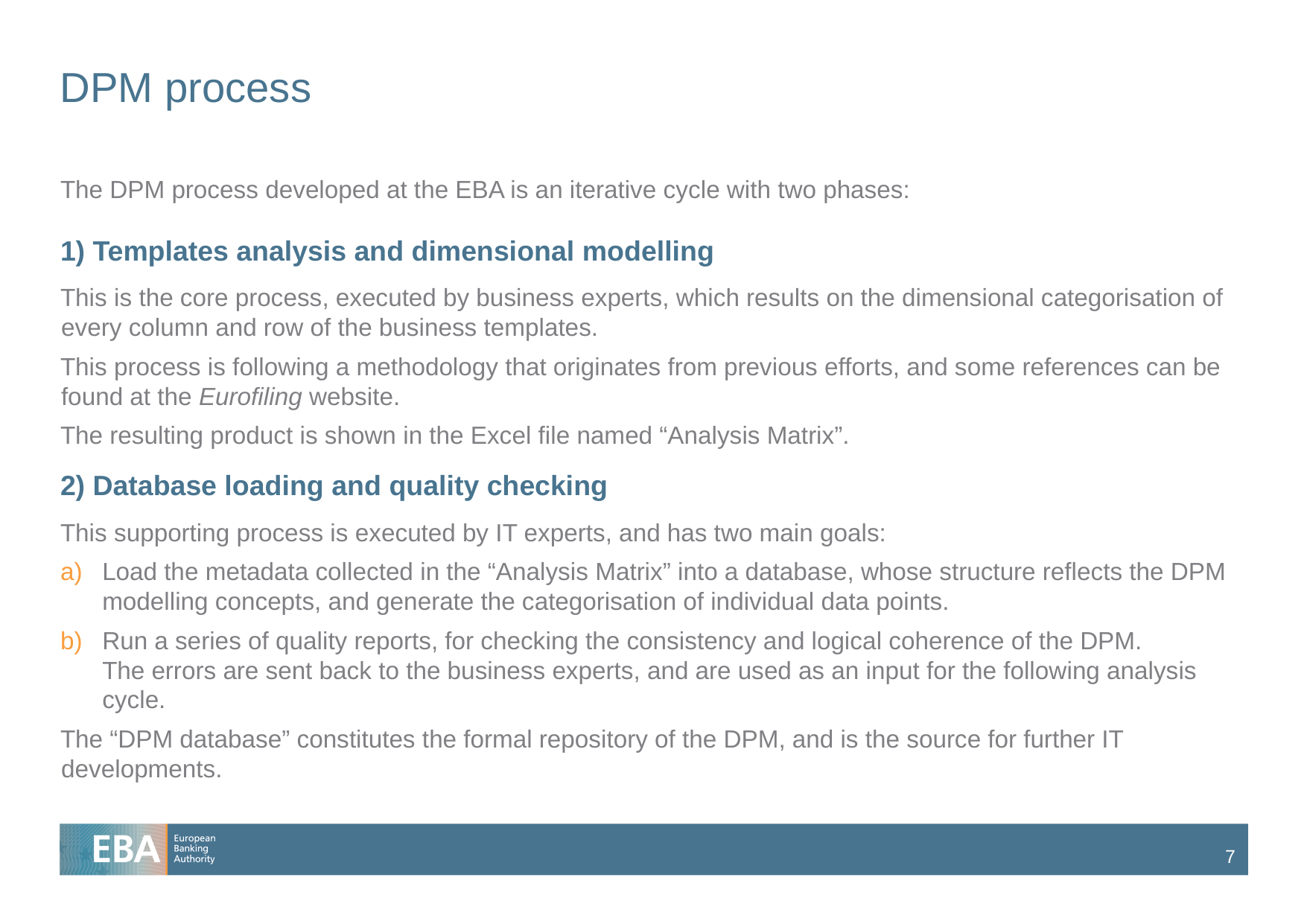

# DPM process
The DPM process developed at the EBA is an iterative cycle with two phases:

1) Templates analysis and dimensional modelling
This is the core process, executed by business experts, which results on the dimensional categorisation of every column and row of the business templates.
This process is following a methodology that originates from previous efforts, and some references can be found at the Eurofiling website.
The resulting product is shown in the Excel file named “Analysis Matrix”.
2) Database loading and quality checking
This supporting process is executed by IT experts, and has two main goals:
Load the metadata collected in the “Analysis Matrix” into a database, whose structure reflects the DPM modelling concepts, and generate the categorisation of individual data points.
Run a series of quality reports, for checking the consistency and logical coherence of the DPM.
	The errors are sent back to the business experts, and are used as an input for the following analysis cycle.
The “DPM database” constitutes the formal repository of the DPM, and is the source for further IT developments.